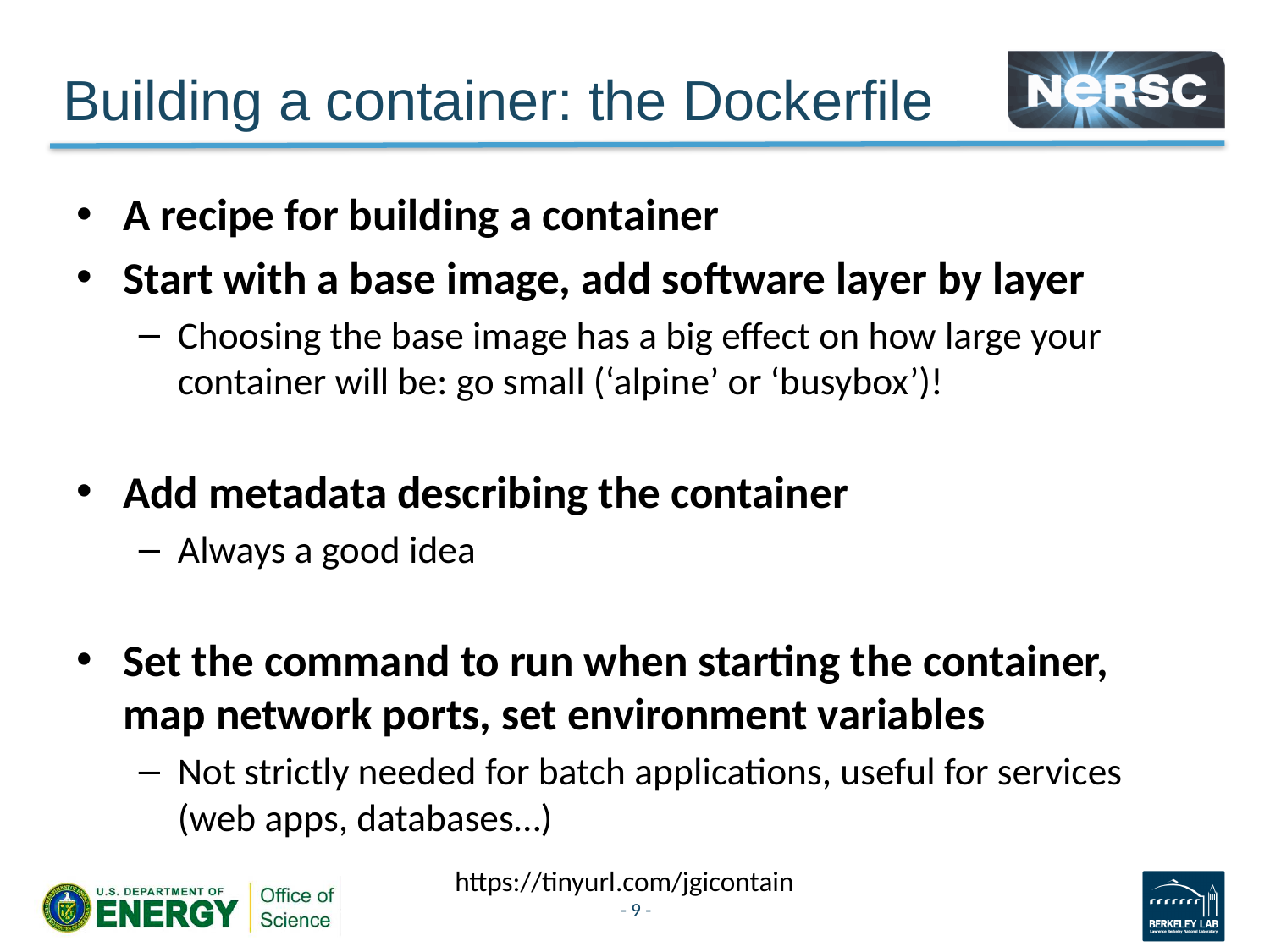

# Building a container: the Dockerfile
A recipe for building a container
Start with a base image, add software layer by layer
Choosing the base image has a big effect on how large your container will be: go small (‘alpine’ or ‘busybox’)!

Add metadata describing the container
Always a good idea

Set the command to run when starting the container, map network ports, set environment variables
Not strictly needed for batch applications, useful for services (web apps, databases…)
https://tinyurl.com/jgicontain
- 9 -